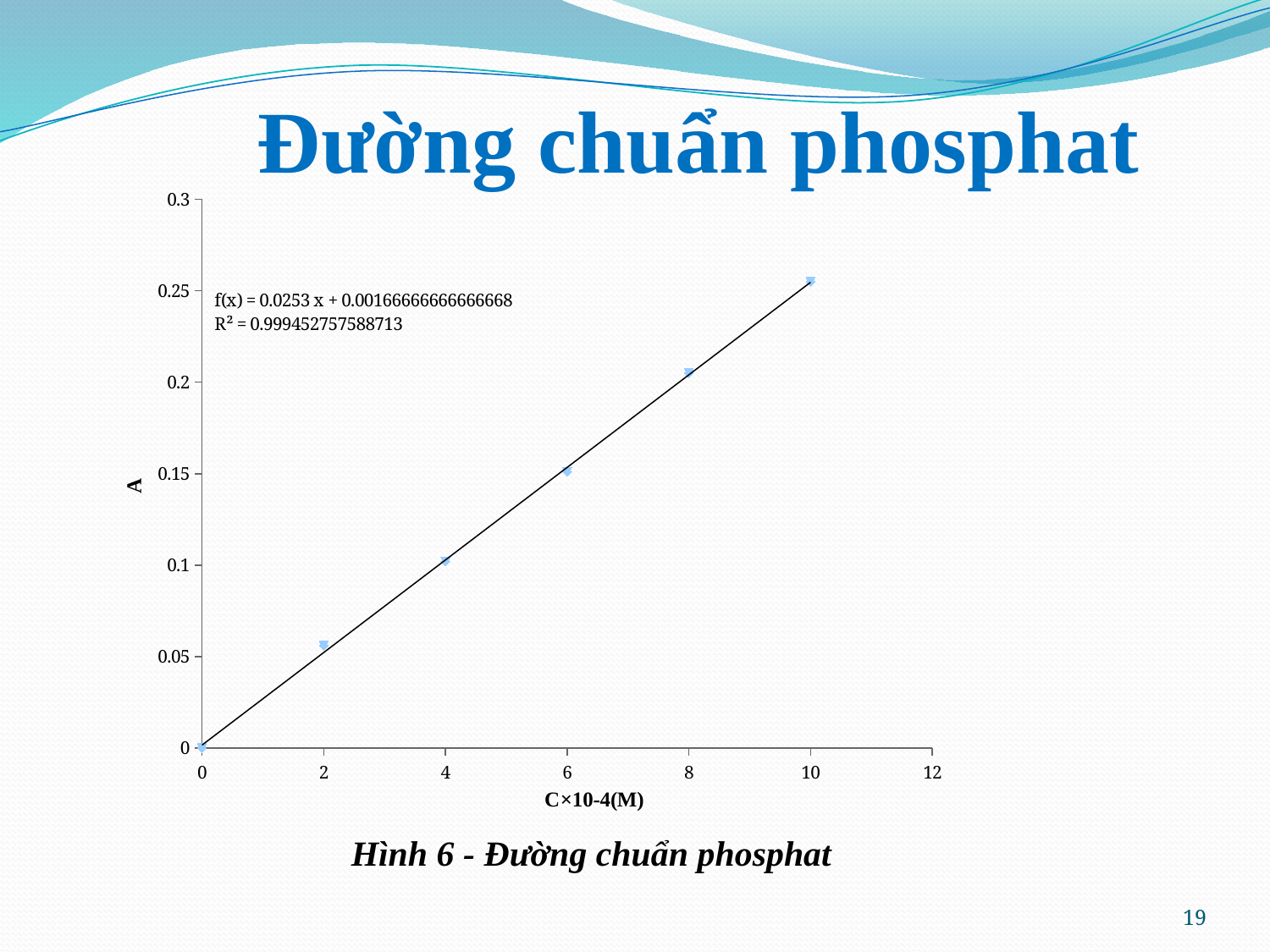

# Đường chuẩn phosphat

### Chart

| Category |  |  |
|---|---|---|
	Hình 6 - Đường chuẩn phosphat

19